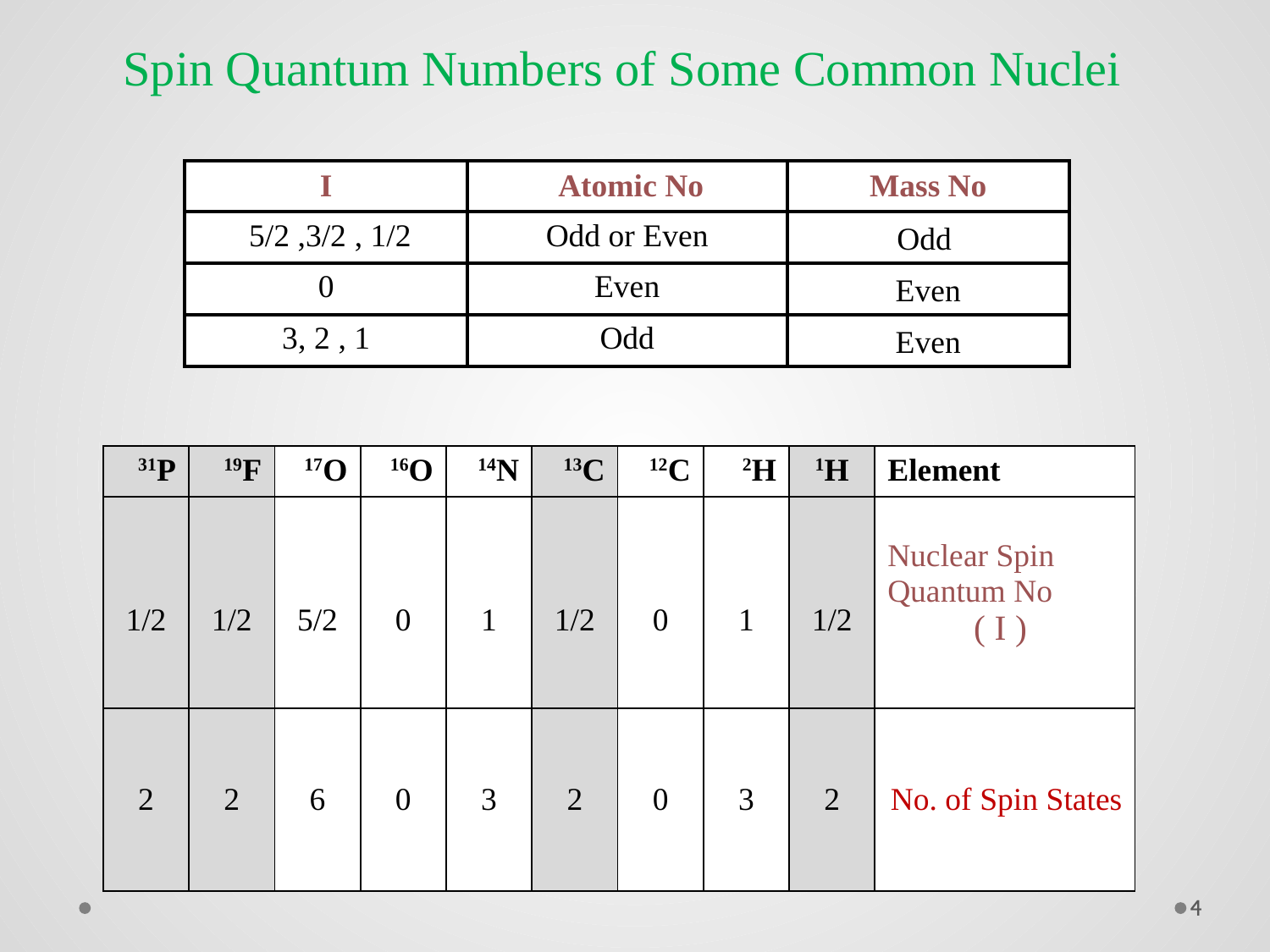

Spin Quantum Numbers of Some Common Nuclei
| I | Atomic No | Mass No |
| --- | --- | --- |
| 1/2 , 3/2, 5/2 | Odd or Even | Odd |
| 0 | Even | Even |
| 1 , 2 ,3 | Odd | Even |
| 31P | 19F | 17O | 16O | 14N | 13C | 12C | 2H | 1H | Element |
| --- | --- | --- | --- | --- | --- | --- | --- | --- | --- |
| 1/2 | 1/2 | 5/2 | 0 | 1 | 1/2 | 0 | 1 | 1/2 | Nuclear Spin Quantum No ( I ) |
| 2 | 2 | 6 | 0 | 3 | 2 | 0 | 3 | 2 | No. of Spin States |
4